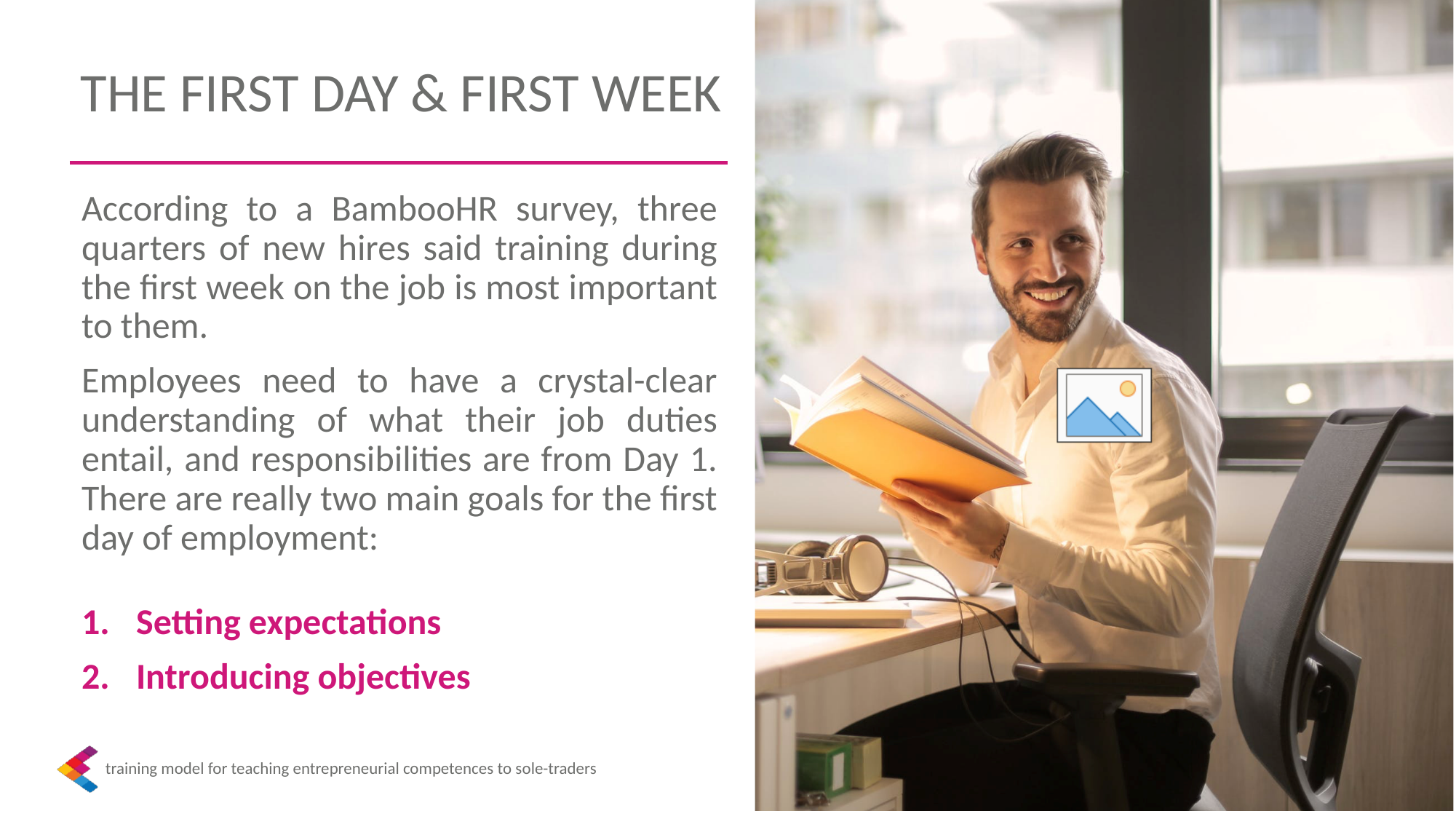

THE FIRST DAY & FIRST WEEK
According to a BambooHR survey, three quarters of new hires said training during the first week on the job is most important to them.
Employees need to have a crystal-clear understanding of what their job duties entail, and responsibilities are from Day 1. There are really two main goals for the first day of employment:

Setting expectations
Introducing objectives